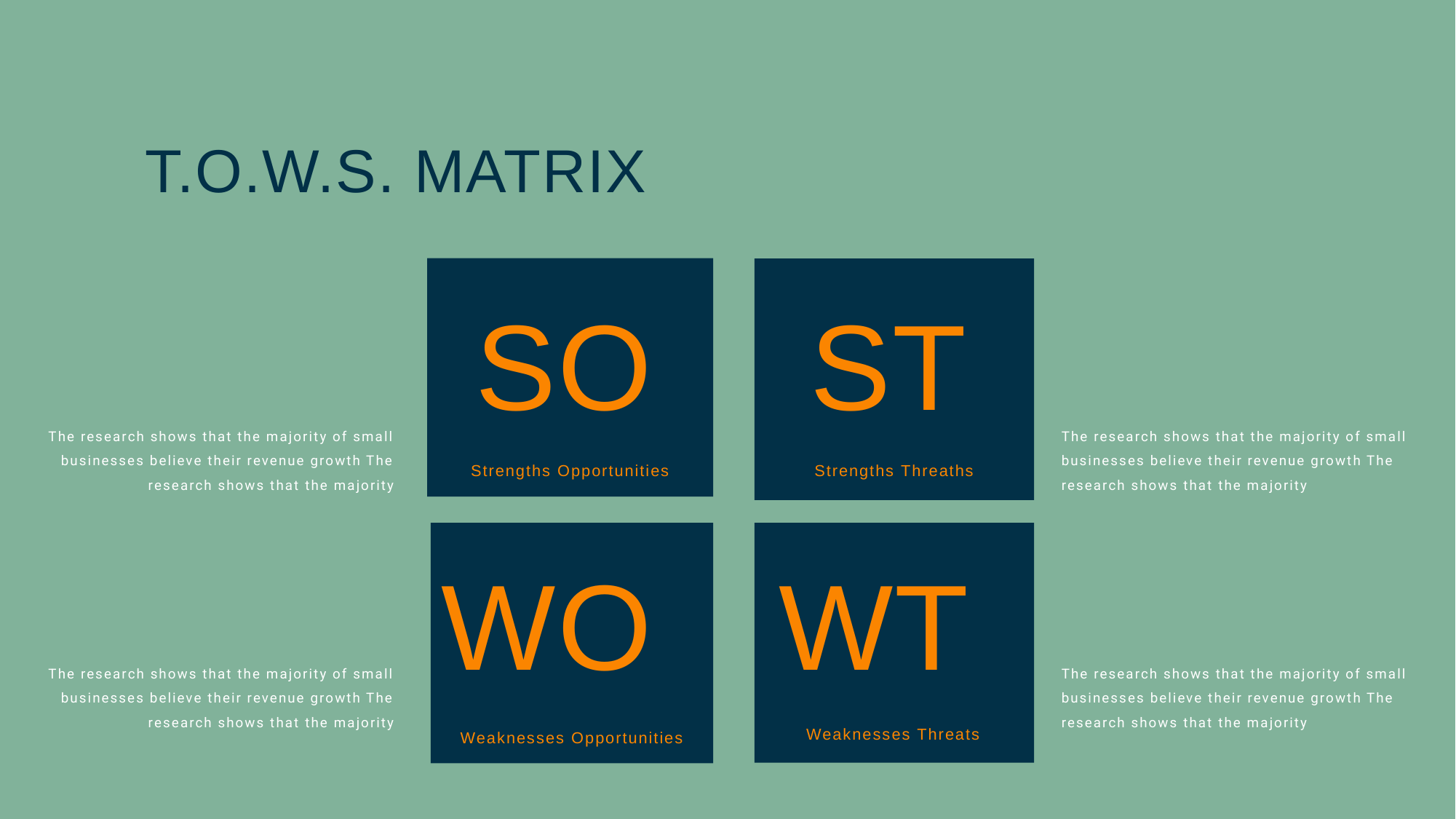

T.O.W.S. MATRIX

SO
ST
The research shows that the majority of small businesses believe their revenue growth The research shows that the majority
The research shows that the majority of small businesses believe their revenue growth The research shows that the majority
Strengths Opportunities
Strengths Threaths

WO
WT
The research shows that the majority of small businesses believe their revenue growth The research shows that the majority
The research shows that the majority of small businesses believe their revenue growth The research shows that the majority
Weaknesses Threats
Weaknesses Opportunities